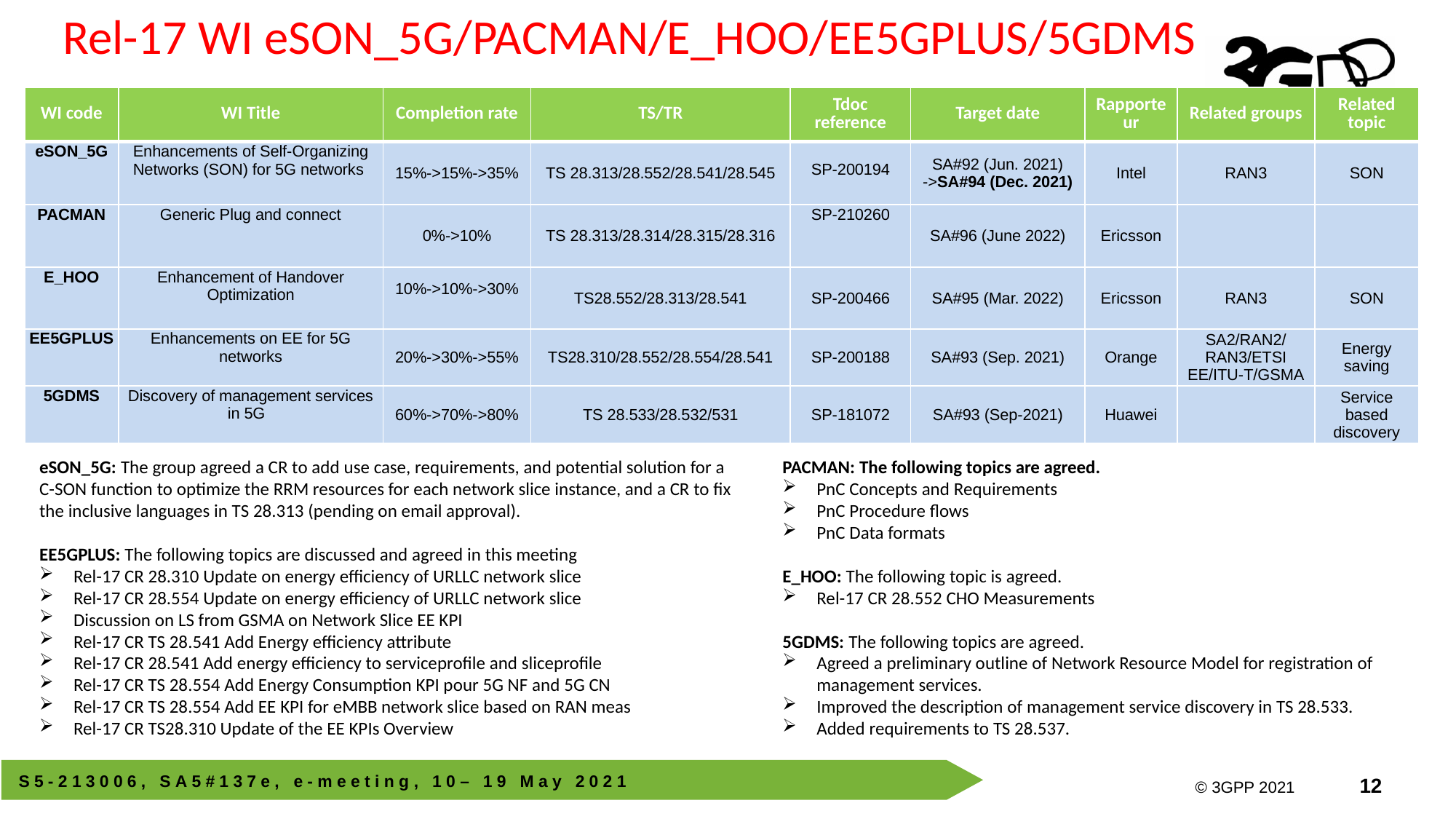

Rel-17 WI eSON_5G/PACMAN/E_HOO/EE5GPLUS/5GDMS
| WI code | WI Title | Completion rate | TS/TR | Tdoc reference | Target date | Rapporteur | Related groups | Related topic |
| --- | --- | --- | --- | --- | --- | --- | --- | --- |
| eSON\_5G | Enhancements of Self-Organizing Networks (SON) for 5G networks | 15%->15%->35% | TS 28.313/28.552/28.541/28.545 | SP-200194 | SA#92 (Jun. 2021) ->SA#94 (Dec. 2021) | Intel | RAN3 | SON |
| PACMAN | Generic Plug and connect | 0%->10% | TS 28.313/28.314/28.315/28.316 | SP-210260 | SA#96 (June 2022) | Ericsson |  |  |
| E\_HOO | Enhancement of Handover Optimization | 10%->10%->30% | TS28.552/28.313/28.541 | SP-200466 | SA#95 (Mar. 2022) | Ericsson | RAN3 | SON |
| EE5GPLUS | Enhancements on EE for 5G networks | 20%->30%->55% | TS28.310/28.552/28.554/28.541 | SP-200188 | SA#93 (Sep. 2021) | Orange | SA2/RAN2/RAN3/ETSI EE/ITU-T/GSMA | Energy saving |
| 5GDMS | Discovery of management services in 5G | 60%->70%->80% | TS 28.533/28.532/531 | SP-181072 | SA#93 (Sep-2021) | Huawei |  | Service based discovery |
Working Progress
eSON_5G: The group agreed a CR to add use case, requirements, and potential solution for a C-SON function to optimize the RRM resources for each network slice instance, and a CR to fix the inclusive languages in TS 28.313 (pending on email approval).

EE5GPLUS: The following topics are discussed and agreed in this meeting
Rel-17 CR 28.310 Update on energy efficiency of URLLC network slice
Rel-17 CR 28.554 Update on energy efficiency of URLLC network slice
Discussion on LS from GSMA on Network Slice EE KPI
Rel-17 CR TS 28.541 Add Energy efficiency attribute
Rel-17 CR 28.541 Add energy efficiency to serviceprofile and sliceprofile
Rel-17 CR TS 28.554 Add Energy Consumption KPI pour 5G NF and 5G CN
Rel-17 CR TS 28.554 Add EE KPI for eMBB network slice based on RAN meas
Rel-17 CR TS28.310 Update of the EE KPIs Overview
PACMAN: The following topics are agreed.
PnC Concepts and Requirements
PnC Procedure flows
PnC Data formats

E_HOO: The following topic is agreed.
Rel-17 CR 28.552 CHO Measurements

5GDMS: The following topics are agreed.
Agreed a preliminary outline of Network Resource Model for registration of management services.
Improved the description of management service discovery in TS 28.533.
Added requirements to TS 28.537.